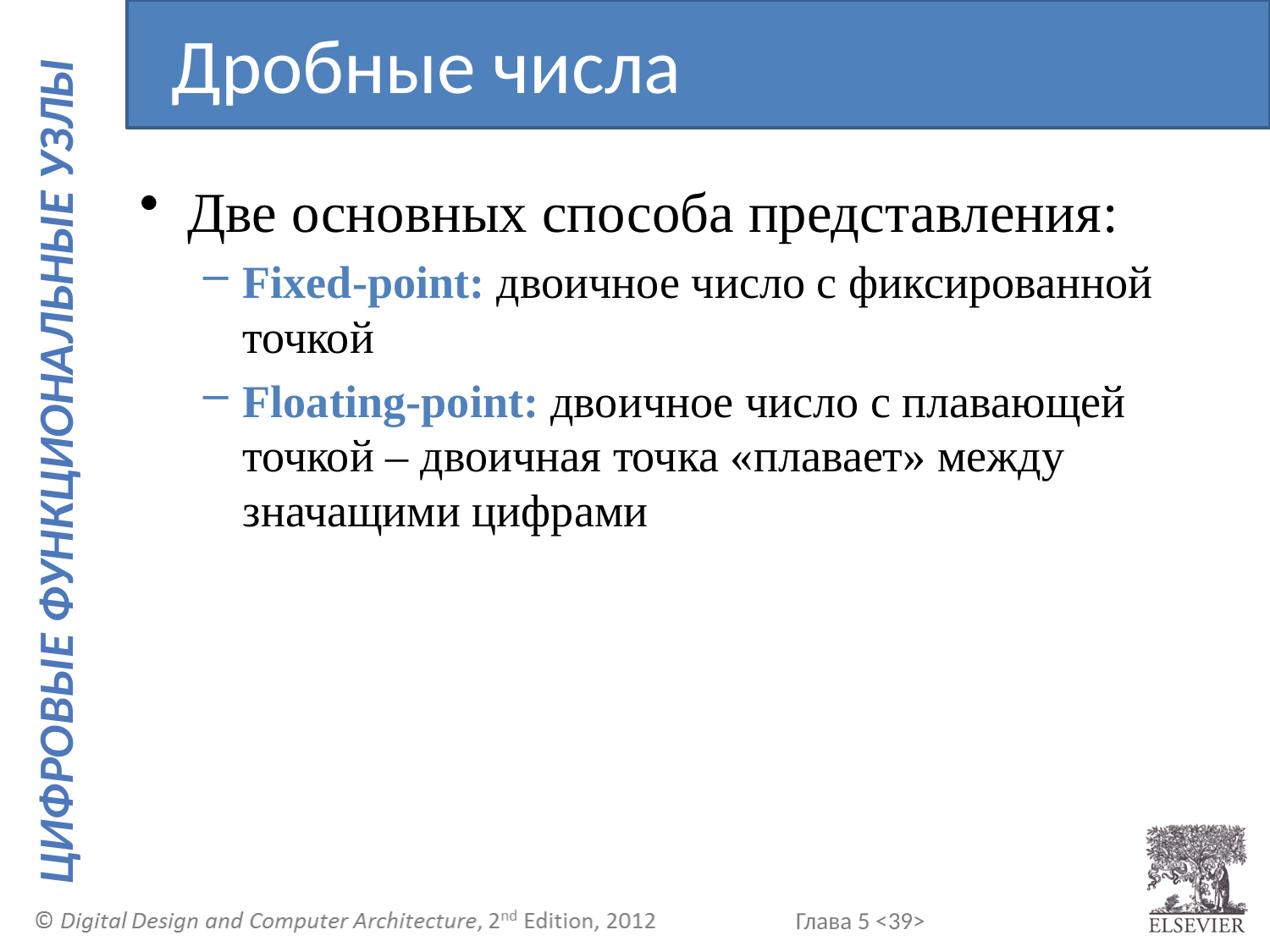

Дробные числа

Две основных способа представления:
Fixed-point: двоичное число с фиксированной точкой
Floating-point: двоичное число с плавающей точкой – двоичная точка «плавает» между значащими цифрами